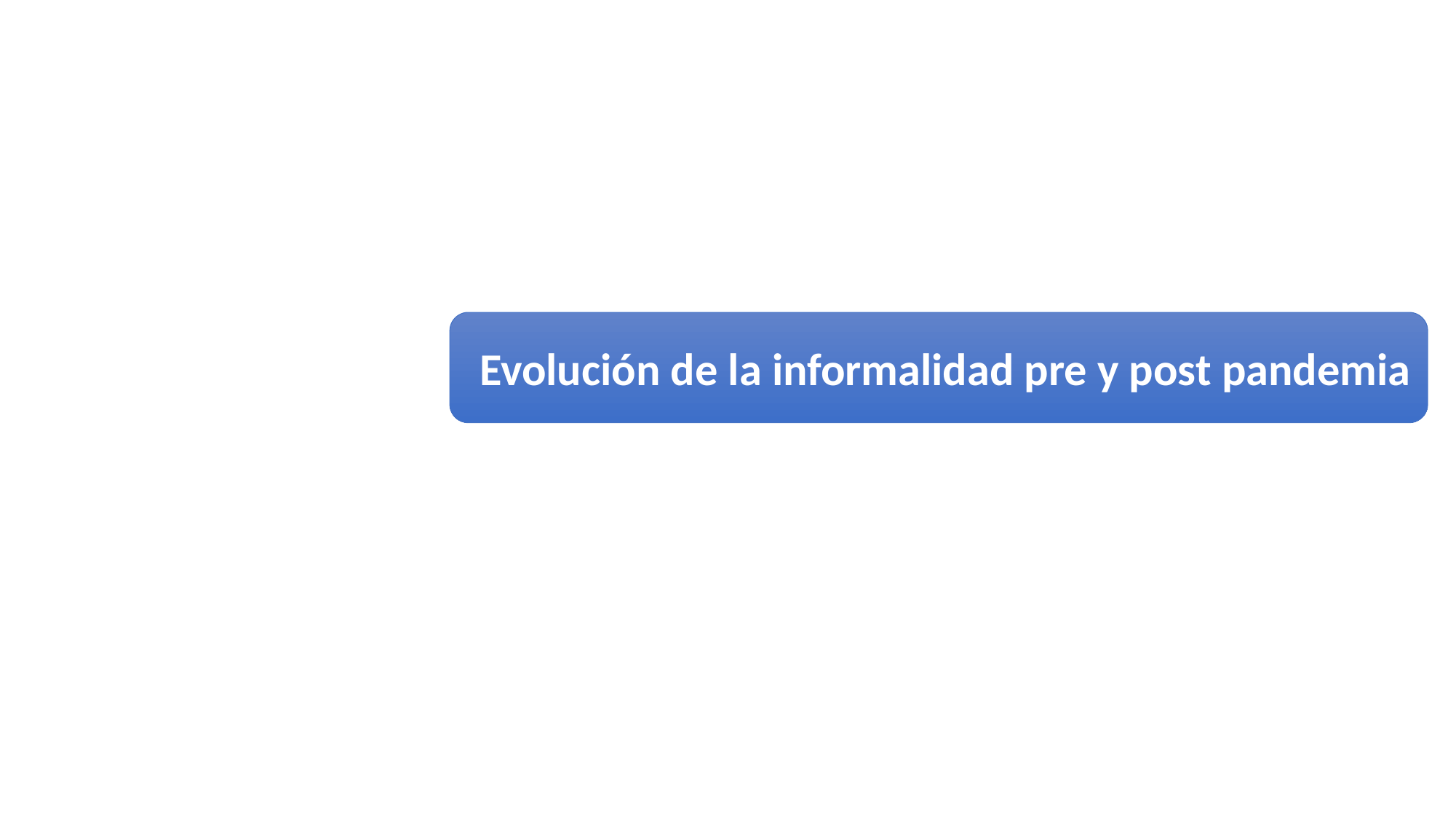

Evolución de la informalidad pre y post pandemia